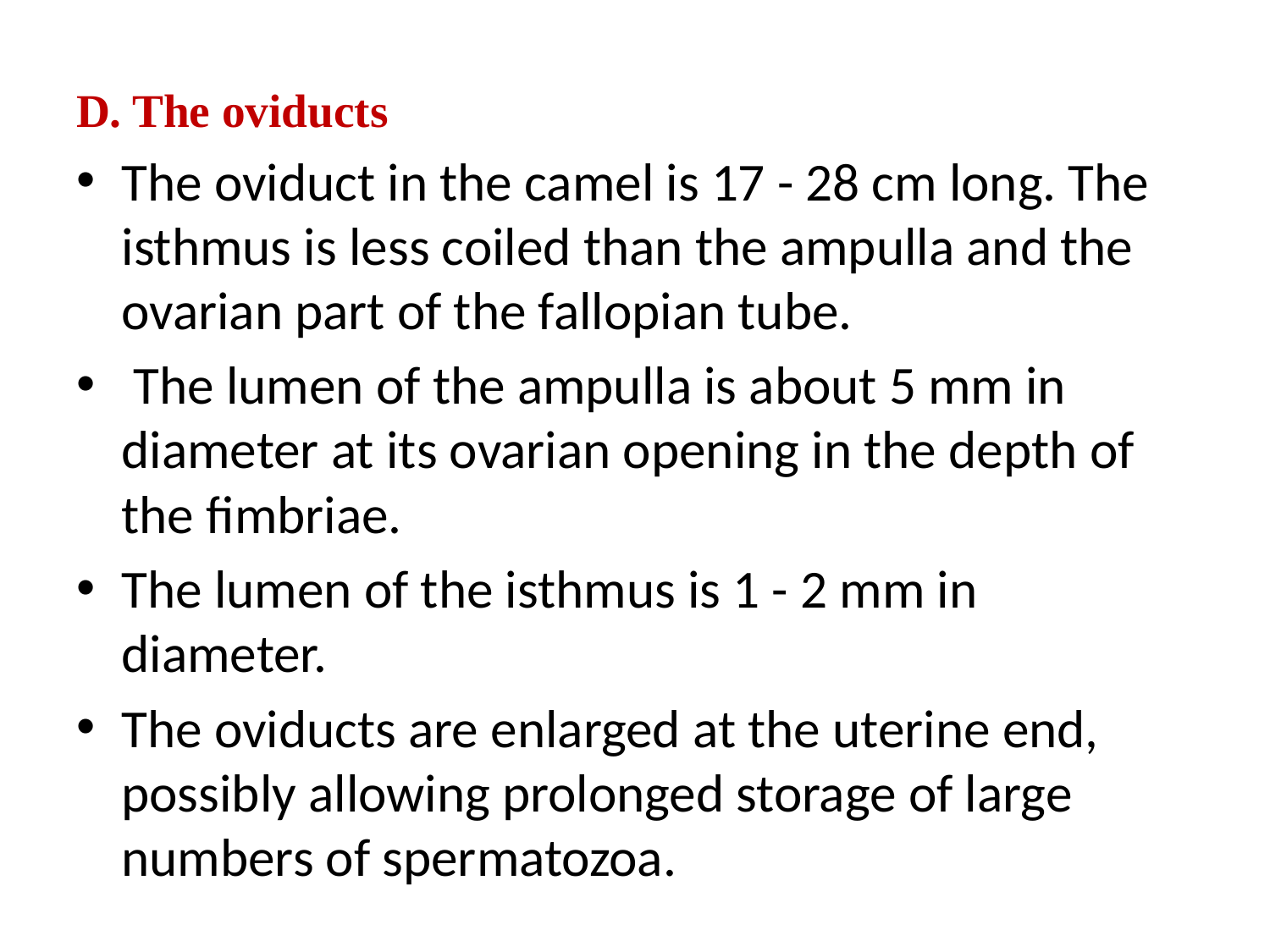

D. The oviducts
The oviduct in the camel is 17 - 28 cm long. The isthmus is less coiled than the ampulla and the ovarian part of the fallopian tube.
 The lumen of the ampulla is about 5 mm in diameter at its ovarian opening in the depth of the fimbriae.
The lumen of the isthmus is 1 - 2 mm in diameter.
The oviducts are enlarged at the uterine end, possibly allowing prolonged storage of large numbers of spermatozoa.